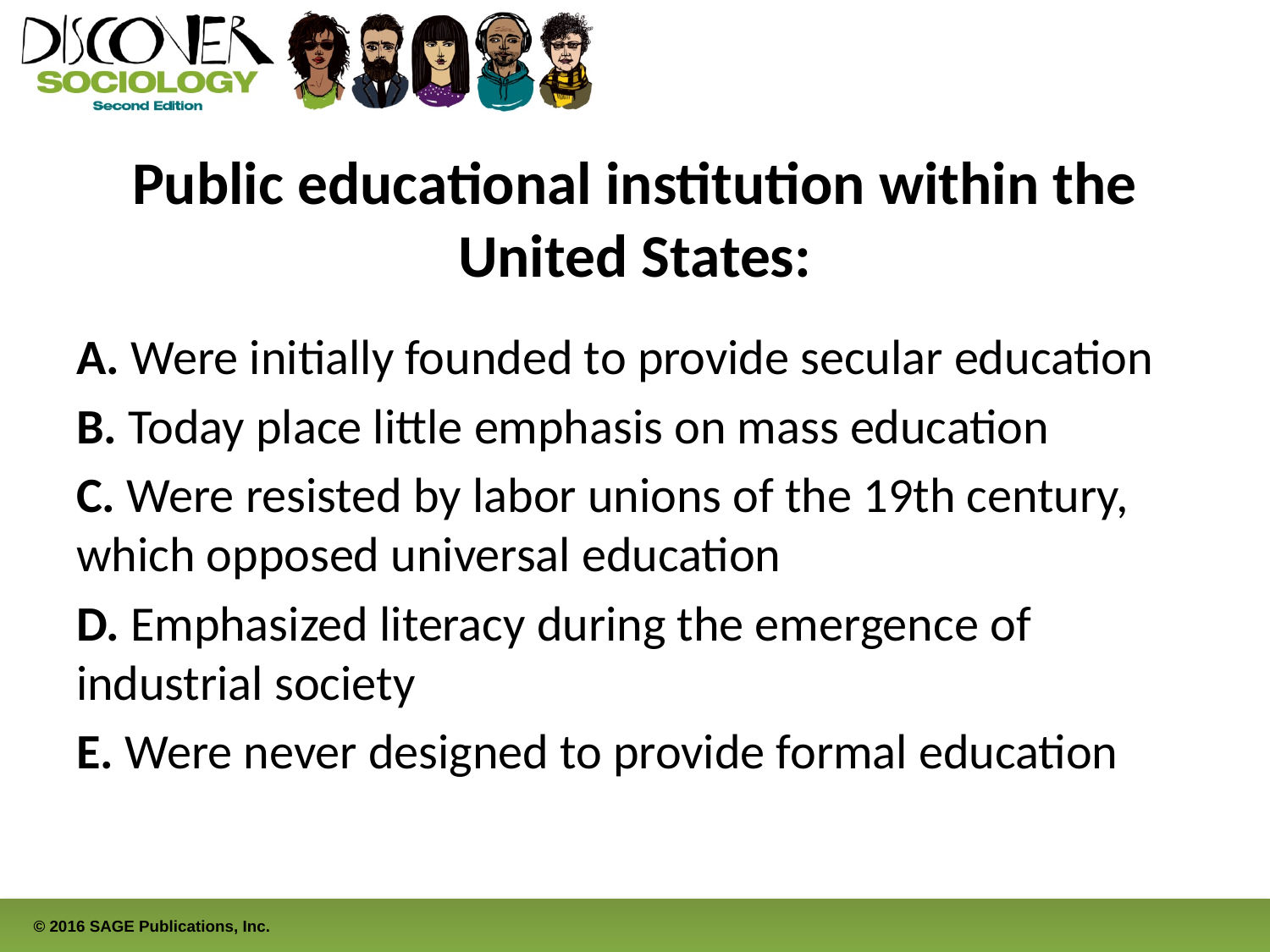

# Public educational institution within the United States:
A. Were initially founded to provide secular education
B. Today place little emphasis on mass education
C. Were resisted by labor unions of the 19th century, which opposed universal education
D. Emphasized literacy during the emergence of industrial society
E. Were never designed to provide formal education